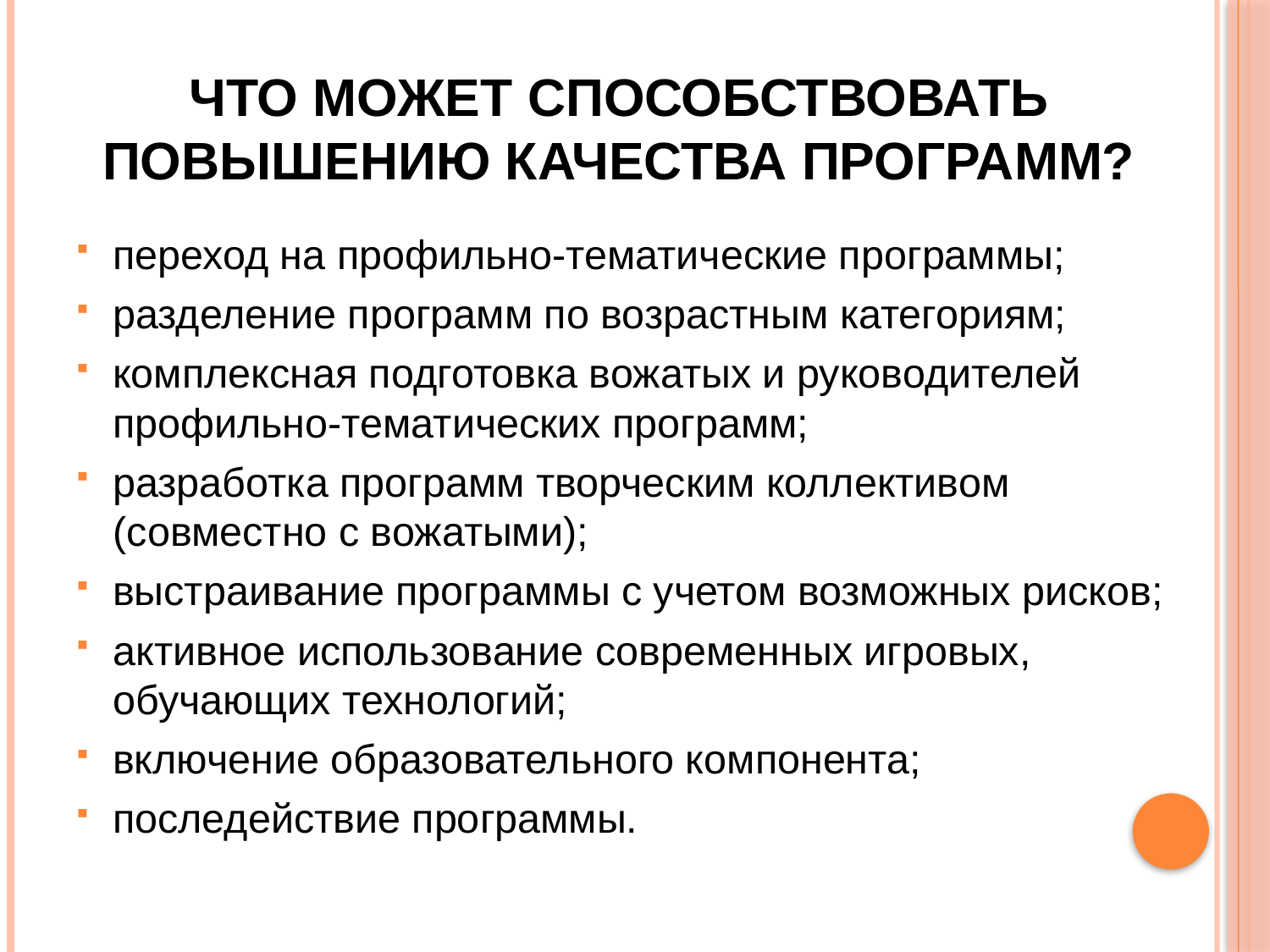

# Что может способствовать повышению качества программ?
переход на профильно-тематические программы;
разделение программ по возрастным категориям;
комплексная подготовка вожатых и руководителей профильно-тематических программ;
разработка программ творческим коллективом (совместно с вожатыми);
выстраивание программы с учетом возможных рисков;
активное использование современных игровых, обучающих технологий;
включение образовательного компонента;
последействие программы.